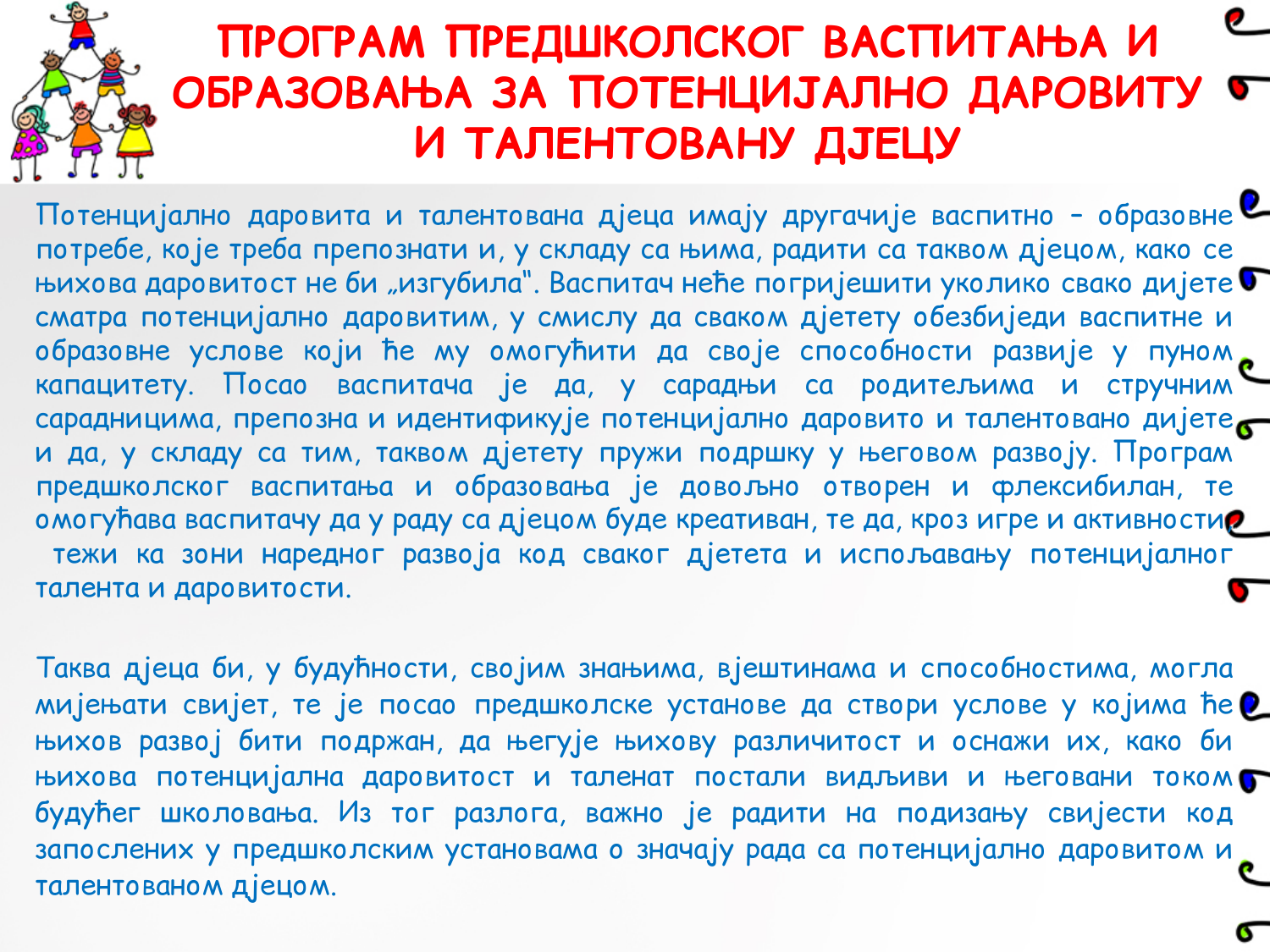

# ПРОГРАМ ПРЕДШКОЛСКОГ ВАСПИТАЊА И ОБРАЗОВАЊА ЗА ПОТЕНЦИЈАЛНО ДАРОВИТУ И ТАЛЕНТОВАНУ ДЈЕЦУ
Потенцијално даровита и талентована дјеца имају другачије васпитно – образовне потребе, које треба препознати и, у складу са њима, радити са таквом дјецом, како се њихова даровитост не би „изгубила“. Васпитач неће погријешити уколико свако дијете сматра потенцијално даровитим, у смислу да сваком дјетету обезбиједи васпитне и образовне услове који ће му омогућити да своје способности развије у пуном капацитету. Посао васпитача је да, у сарадњи са родитељима и стручним сарадницима, препозна и идентификује потенцијално даровито и талентовано дијете и да, у складу са тим, таквом дјетету пружи подршку у његовом развоју. Програм предшколског васпитања и образовања је довољно отворен и флексибилан, те омогућава васпитачу да у раду са дјецом буде креативан, те да, кроз игре и активности,  тежи ка зони наредног развоја код сваког дјетета и испољавању потенцијалног талента и даровитости.

Таква дјеца би, у будућности, својим знањима, вјештинама и способностима, могла мијењати свијет, те је посао предшколске установе да створи услове у којима ће њихов развој бити подржан, да његује њихову различитост и оснажи их, како би њихова потенцијална даровитост и таленат постали видљиви и његовани током будућег школовања. Из тог разлога, важно је радити на подизању свијести код запослених у предшколским установама о значају рада са потенцијално даровитом и талентованом дјецом.